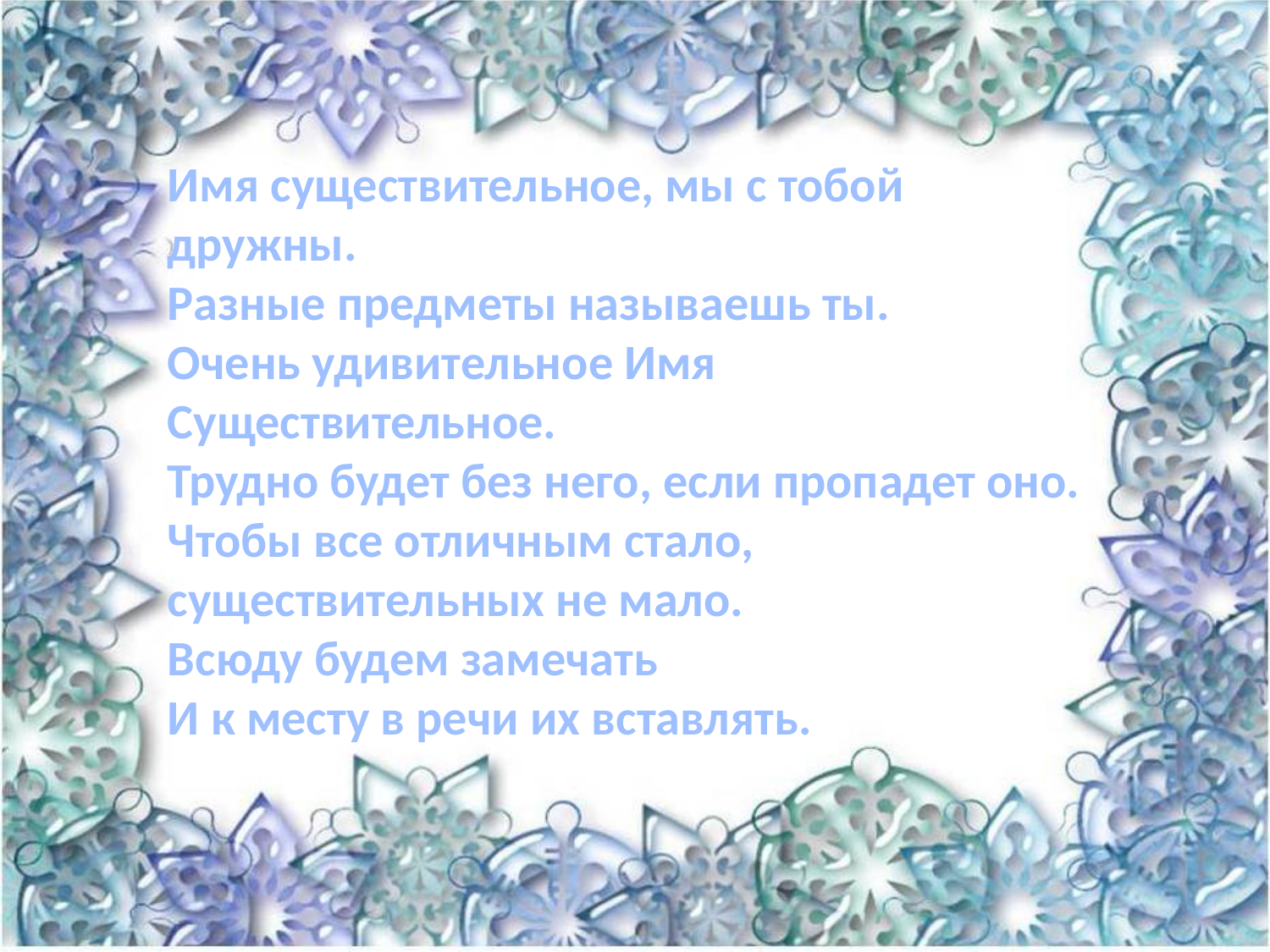

Имя существительное, мы с тобой дружны.
Разные предметы называешь ты.
Очень удивительное Имя Существительное.
Трудно будет без него, если пропадет оно.
Чтобы все отличным стало, существительных не мало.
Всюду будем замечать
И к месту в речи их вставлять.